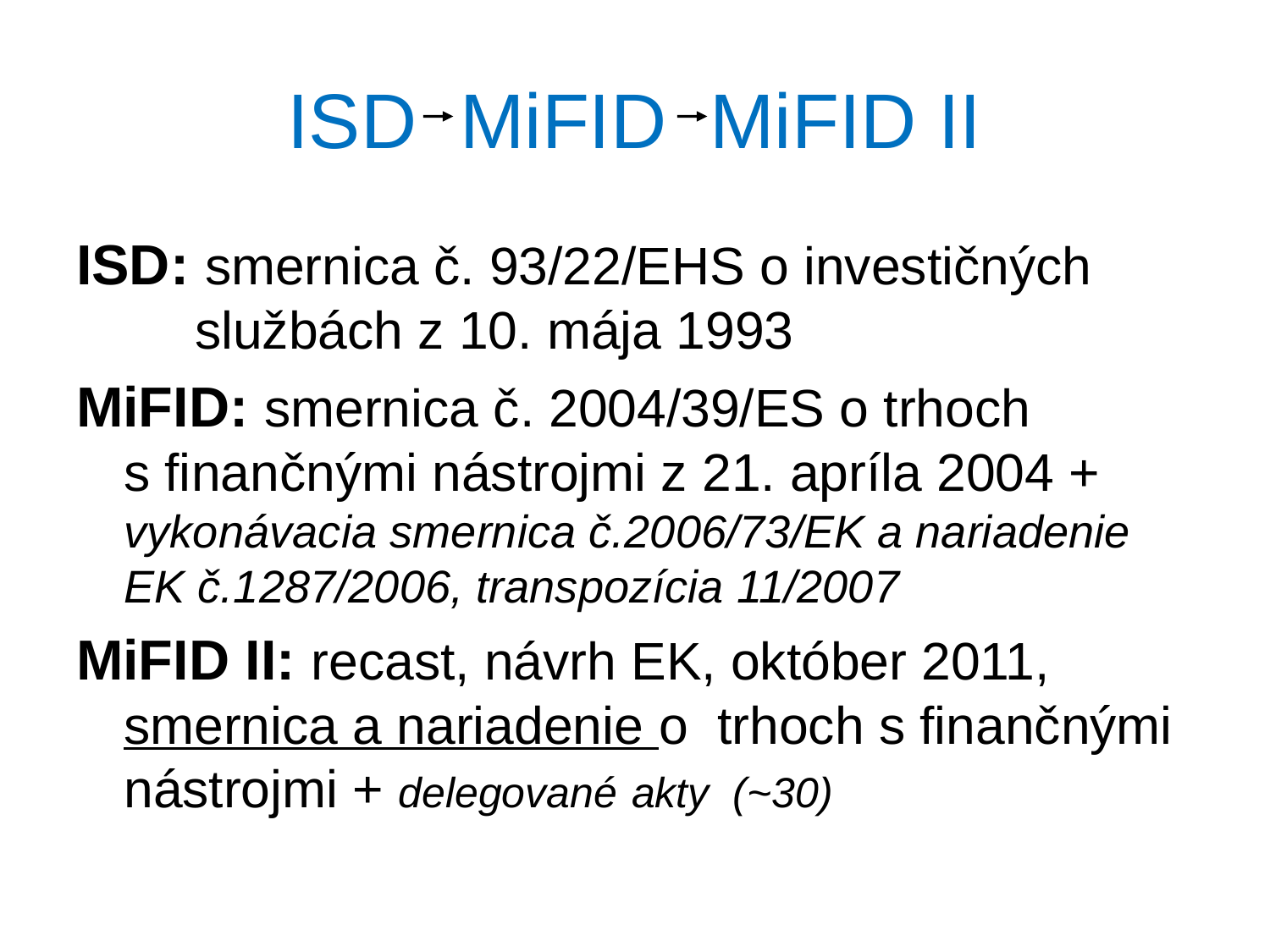

# ISD  MiFID  MiFID II

ISD: smernica č. 93/22/EHS o investičných službách z 10. mája 1993
MiFID: smernica č. 2004/39/ES o trhoch s finančnými nástrojmi z 21. apríla 2004 + vykonávacia smernica č.2006/73/EK a nariadenie EK č.1287/2006, transpozícia 11/2007
MiFID II: recast, návrh EK, október 2011, smernica a nariadenie o  trhoch s finančnými nástrojmi + delegované akty  (~30)